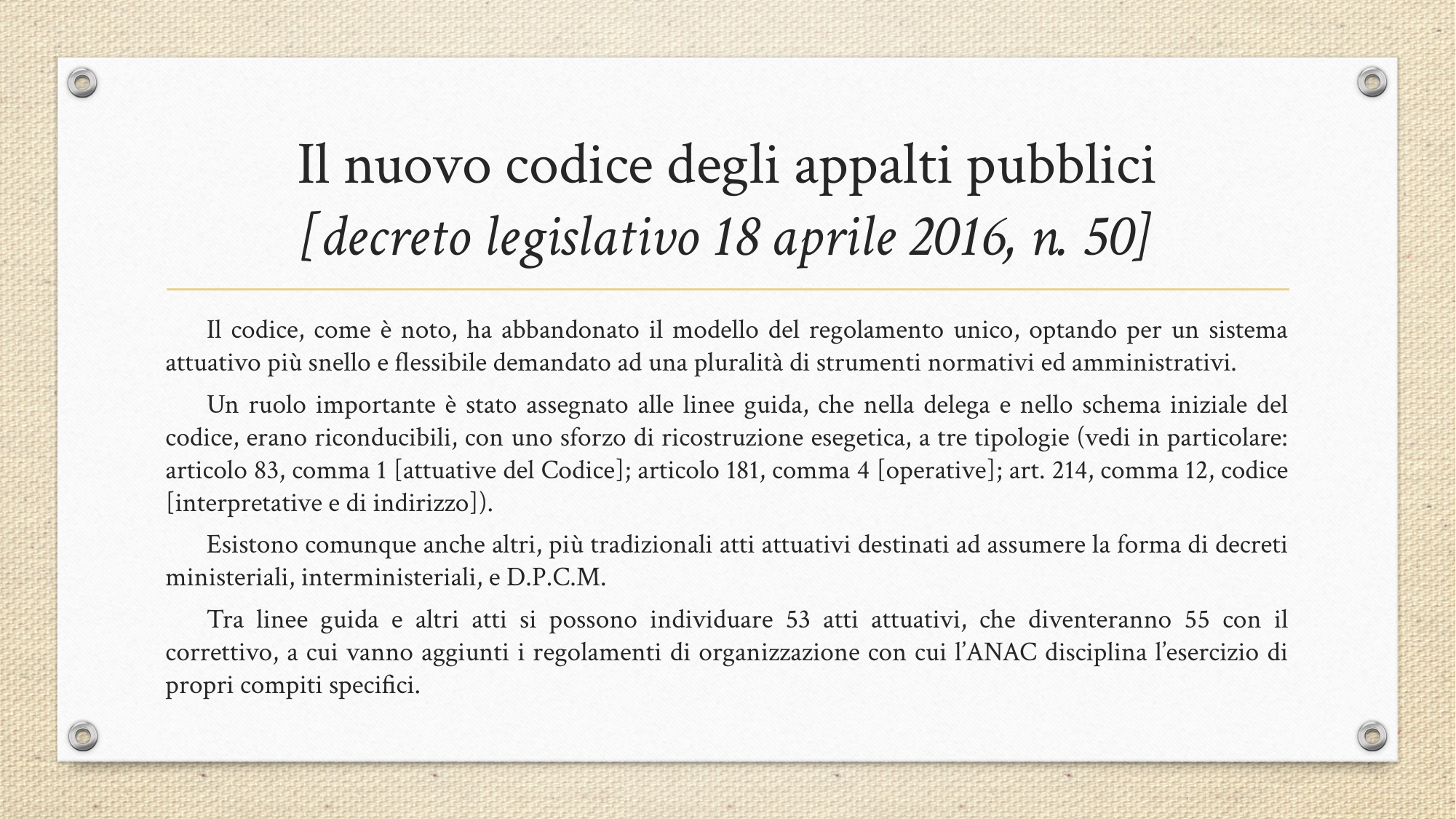

# Il nuovo codice degli appalti pubblici [decreto legislativo 18 aprile 2016, n. 50]
Il codice, come è noto, ha abbandonato il modello del regolamento unico, optando per un sistema attuativo più snello e flessibile demandato ad una pluralità di strumenti normativi ed amministrativi.
Un ruolo importante è stato assegnato alle linee guida, che nella delega e nello schema iniziale del codice, erano riconducibili, con uno sforzo di ricostruzione esegetica, a tre tipologie (vedi in particolare: articolo 83, comma 1 [attuative del Codice]; articolo 181, comma 4 [operative]; art. 214, comma 12, codice [interpretative e di indirizzo]).
Esistono comunque anche altri, più tradizionali atti attuativi destinati ad assumere la forma di decreti ministeriali, interministeriali, e D.P.C.M.
Tra linee guida e altri atti si possono individuare 53 atti attuativi, che diventeranno 55 con il correttivo, a cui vanno aggiunti i regolamenti di organizzazione con cui l’ANAC disciplina l’esercizio di propri compiti specifici.